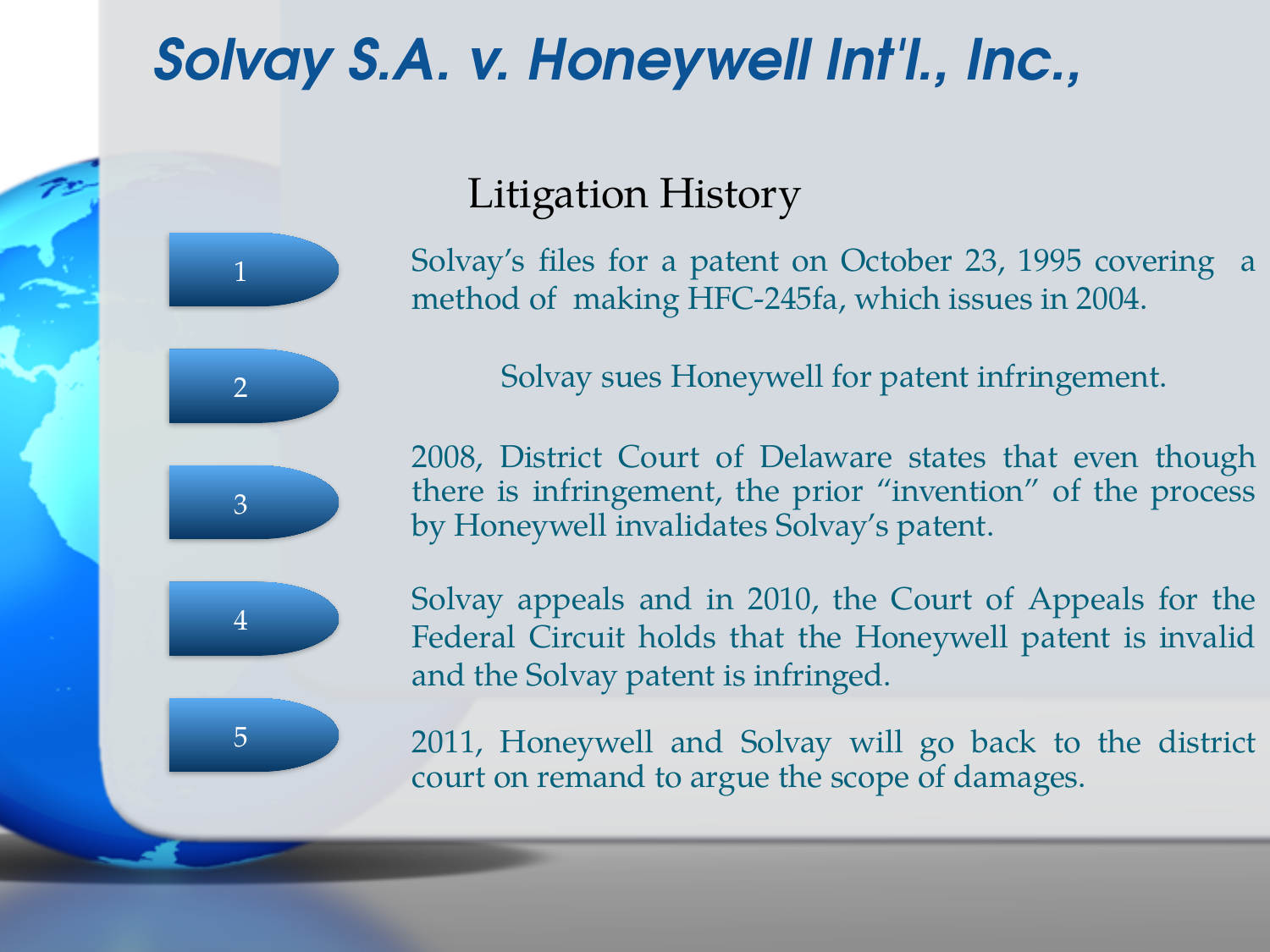

Solvay S.A. v. Honeywell Int'l., Inc.,
Litigation History
1
Solvay’s files for a patent on October 23, 1995 covering  a method of  making HFC-245fa, which issues in 2004.
2
Solvay sues Honeywell for patent infringement.

2008, District Court of Delaware states that even though there is infringement, the prior “invention” of the process by Honeywell invalidates Solvay’s patent.
3
Solvay appeals and in 2010, the Court of Appeals for the Federal Circuit holds that the Honeywell patent is invalid and the Solvay patent is infringed.
4
5
2011, Honeywell and Solvay will go back to the district court on remand to argue the scope of damages.